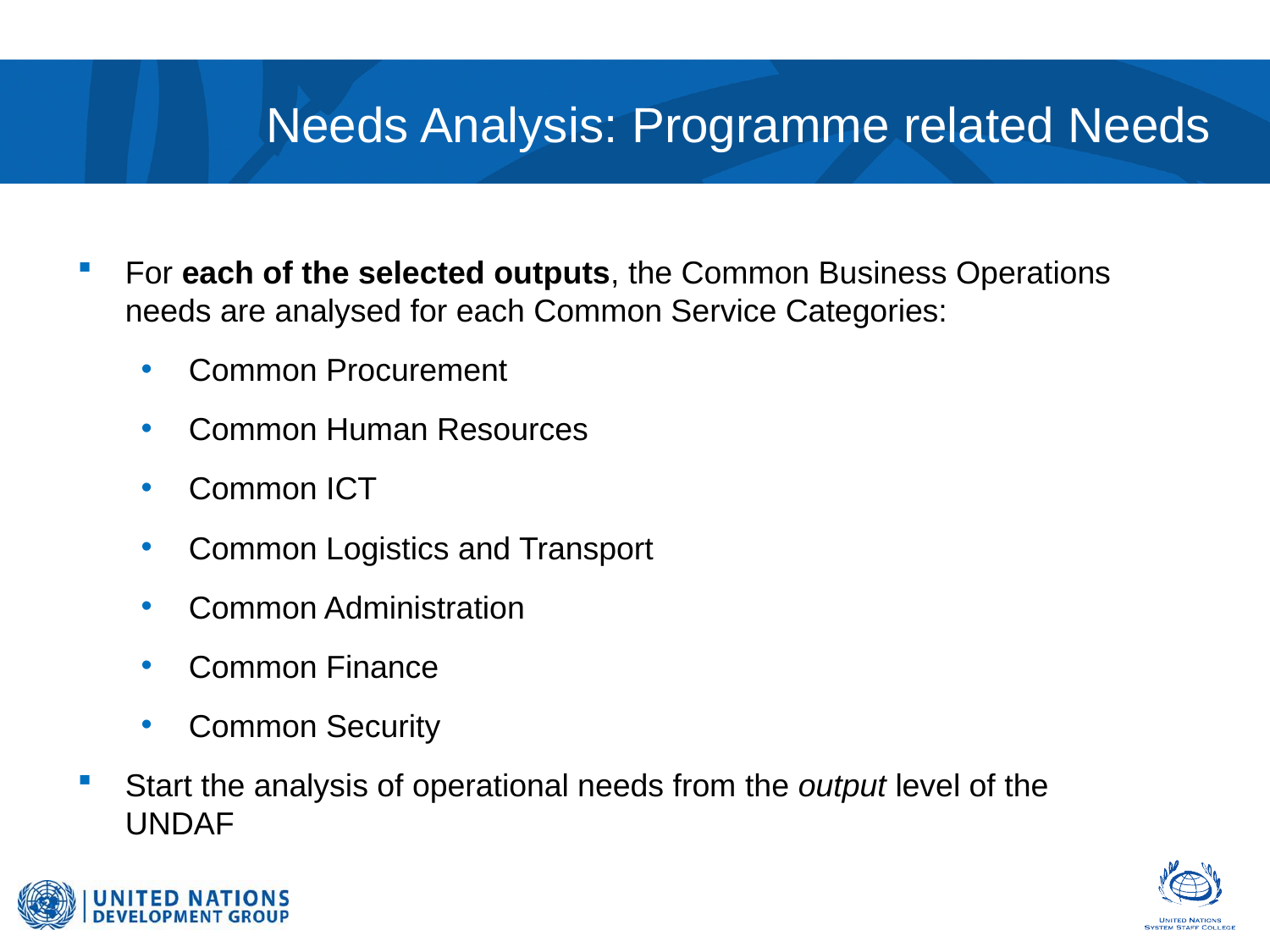

# Needs Analysis: Programme related Needs
For each of the selected outputs, the Common Business Operations needs are analysed for each Common Service Categories:
Common Procurement
Common Human Resources
Common ICT
Common Logistics and Transport
Common Administration
Common Finance
Common Security
Start the analysis of operational needs from the output level of the UNDAF